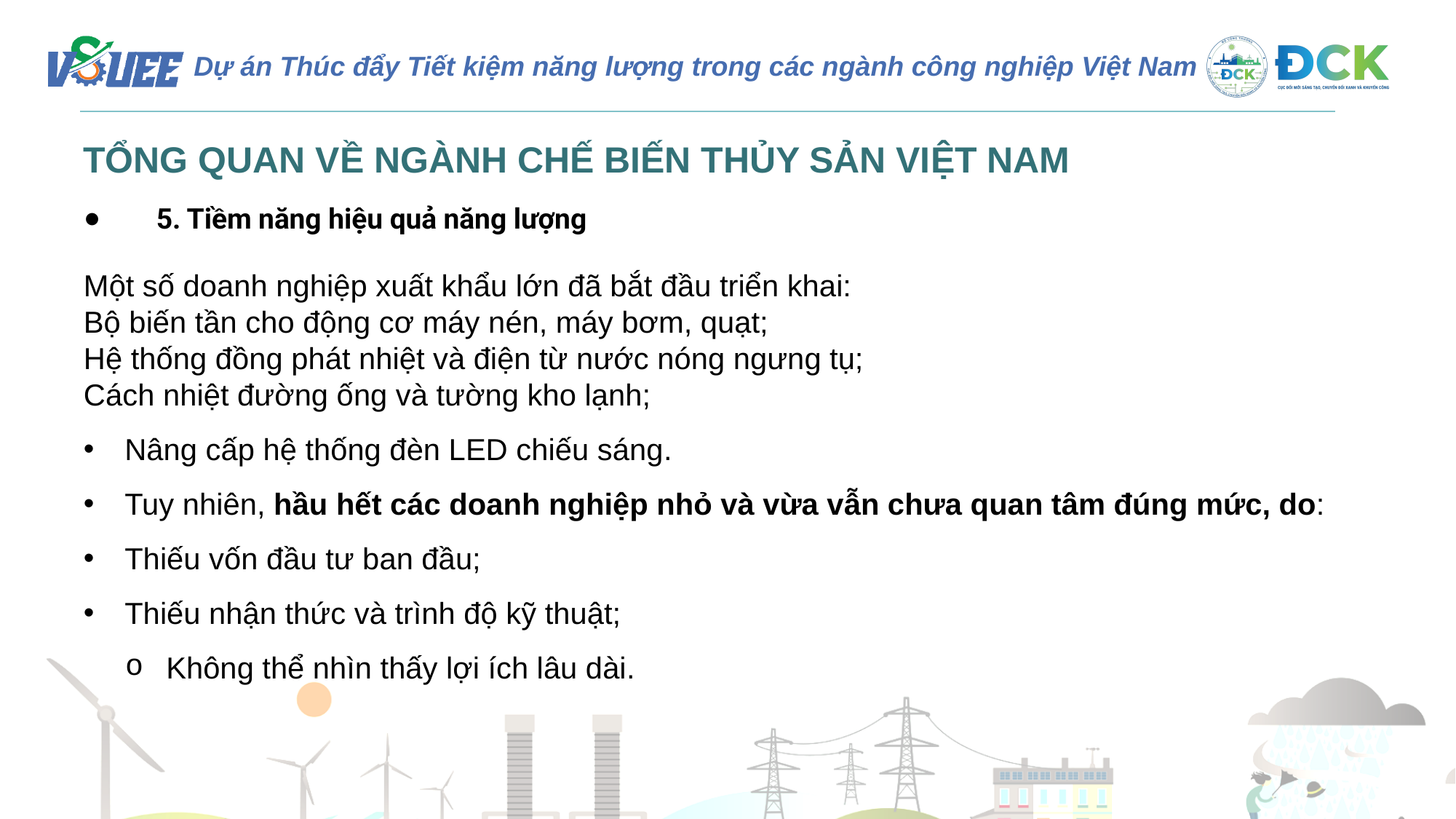

TỔNG QUAN VỀ NGÀNH CHẾ BIẾN THỦY SẢN VIỆT NAM
5. Tiềm năng hiệu quả năng lượng
Một số doanh nghiệp xuất khẩu lớn đã bắt đầu triển khai:
Bộ biến tần cho động cơ máy nén, máy bơm, quạt;
Hệ thống đồng phát nhiệt và điện từ nước nóng ngưng tụ;
Cách nhiệt đường ống và tường kho lạnh;
Nâng cấp hệ thống đèn LED chiếu sáng.
Tuy nhiên, hầu hết các doanh nghiệp nhỏ và vừa vẫn chưa quan tâm đúng mức, do:
Thiếu vốn đầu tư ban đầu;
Thiếu nhận thức và trình độ kỹ thuật;
Không thể nhìn thấy lợi ích lâu dài.